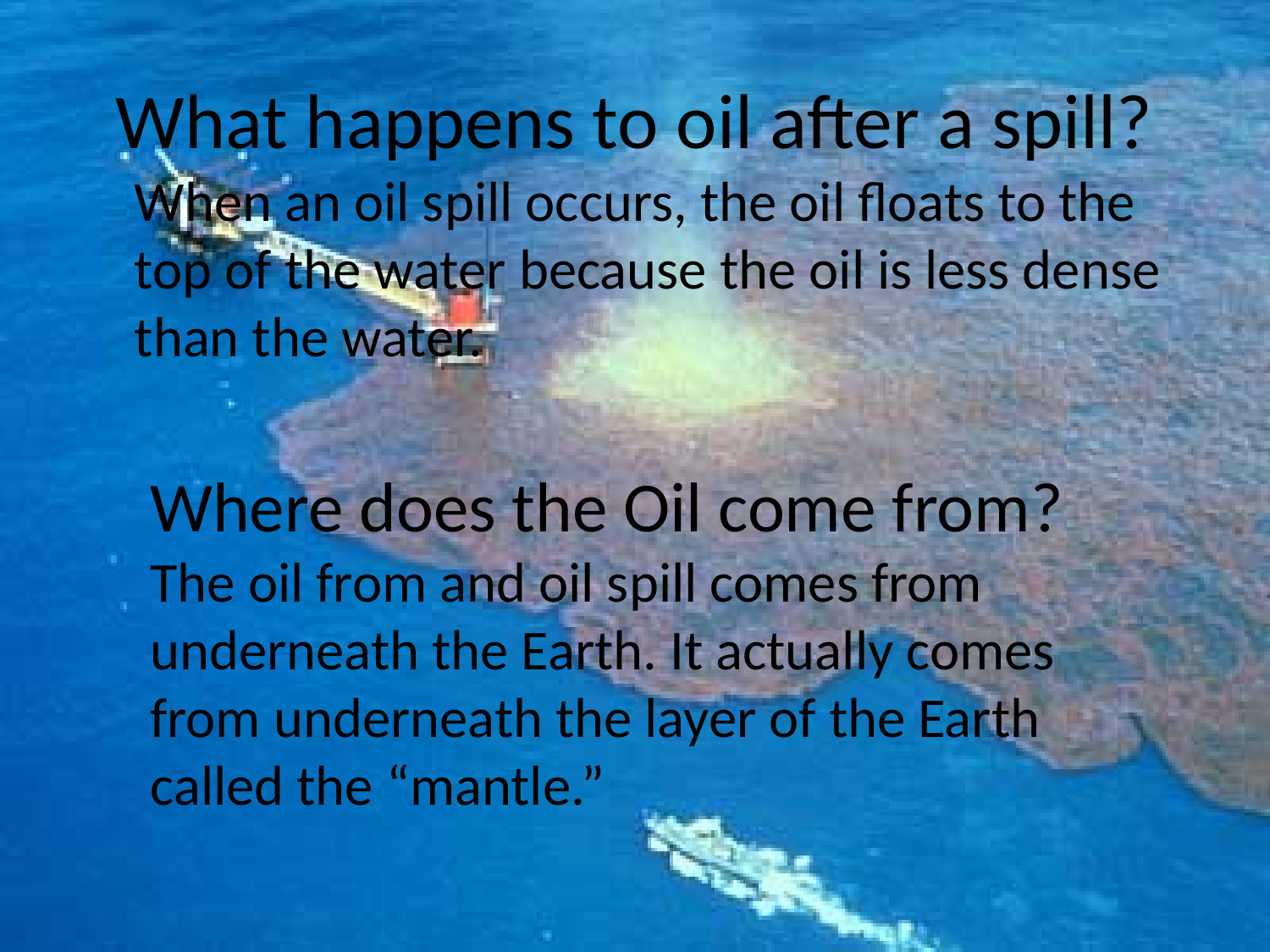

# What happens to oil after a spill?
	When an oil spill occurs, the oil floats to the top of the water because the oil is less dense than the water.
Where does the Oil come from?
The oil from and oil spill comes from underneath the Earth. It actually comes from underneath the layer of the Earth called the “mantle.”